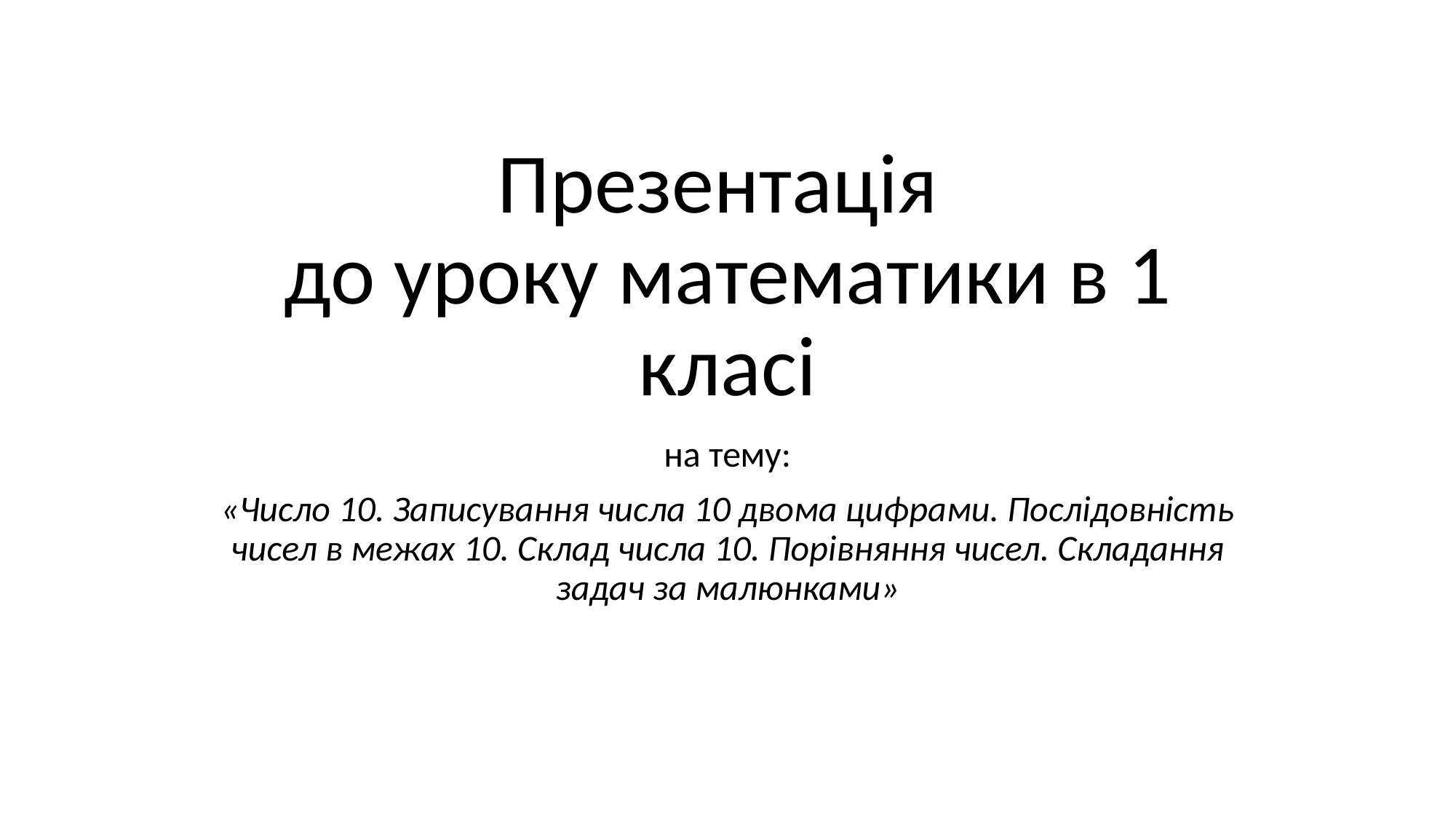

# Презентацiя до уроку математики в 1 класі
на тему:
«Число 10. Записування числа 10 двома цифрами. Послідовність чисел в межах 10. Склад числа 10. Порівняння чисел. Складання задач за малюнками»